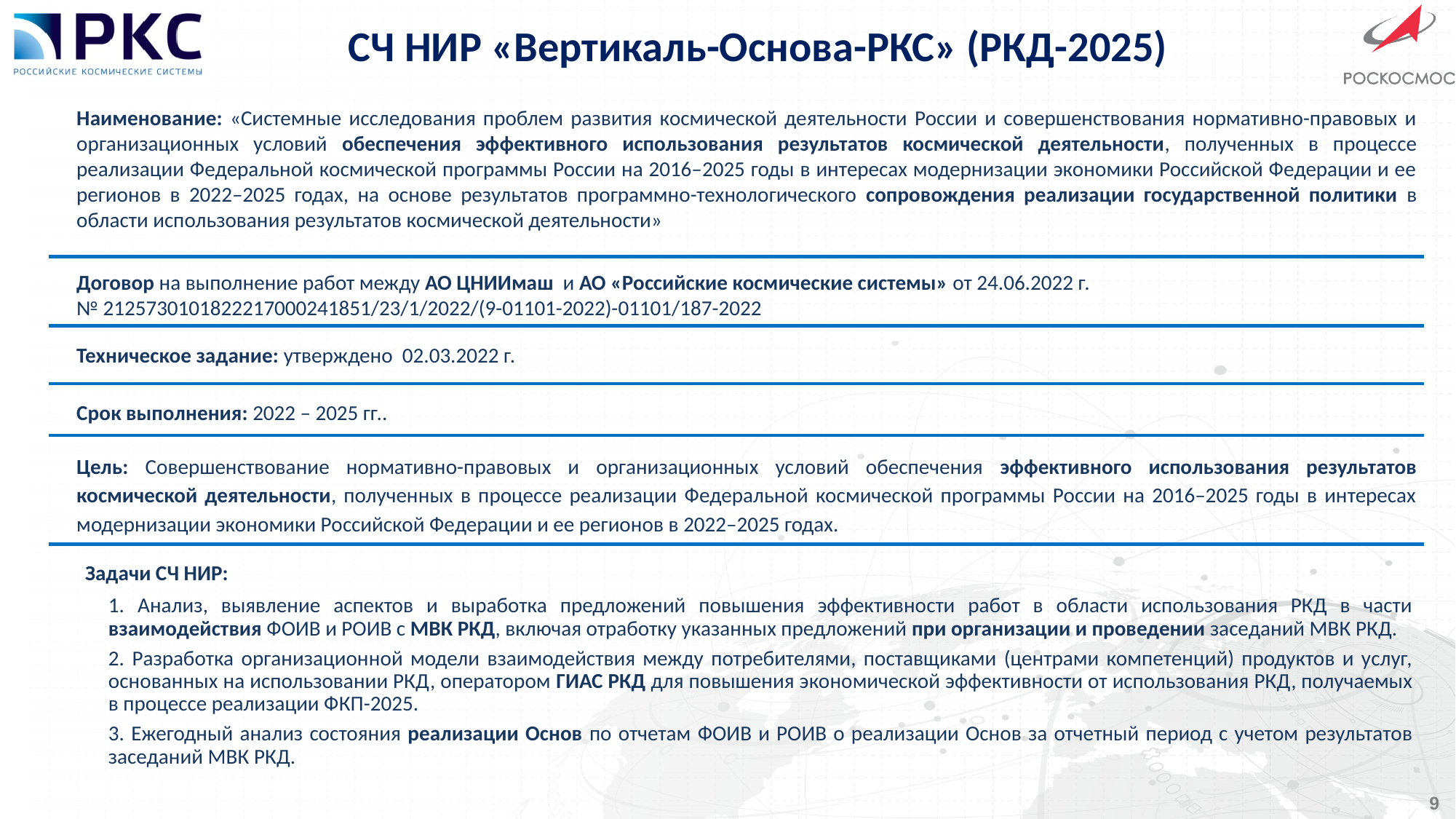

СЧ НИР «Вертикаль-Основа-РКС» (РКД-2025)
Наименование: «Системные исследования проблем развития космической деятельности России и совершенствования нормативно-правовых и организационных условий обеспечения эффективного использования результатов космической деятельности, полученных в процессе реализации Федеральной космической программы России на 2016–2025 годы в интересах модернизации экономики Российской Федерации и ее регионов в 2022–2025 годах, на основе результатов программно-технологического сопровождения реализации государственной политики в области использования результатов космической деятельности»
Договор на выполнение работ между АО ЦНИИмаш  и АО «Российские космические системы» от 24.06.2022 г.
№ 2125730101822217000241851/23/1/2022/(9-01101-2022)-01101/187-2022
Техническое задание: утверждено  02.03.2022 г.
Срок выполнения: 2022 – 2025 гг..
Цель: Совершенствование нормативно-правовых и организационных условий обеспечения эффективного использования результатов космической деятельности, полученных в процессе реализации Федеральной космической программы России на 2016–2025 годы в интересах модернизации экономики Российской Федерации и ее регионов в 2022–2025 годах.
Задачи СЧ НИР:
1. Анализ, выявление аспектов и выработка предложений повышения эффективности работ в области использования РКД в части взаимодействия ФОИВ и РОИВ с МВК РКД, включая отработку указанных предложений при организации и проведении заседаний МВК РКД.
2. Разработка организационной модели взаимодействия между потребителями, поставщиками (центрами компетенций) продуктов и услуг, основанных на использовании РКД, оператором ГИАС РКД для повышения экономической эффективности от использования РКД, получаемых в процессе реализации ФКП-2025.
3. Ежегодный анализ состояния реализации Основ по отчетам ФОИВ и РОИВ о реализации Основ за отчетный период с учетом результатов заседаний МВК РКД.